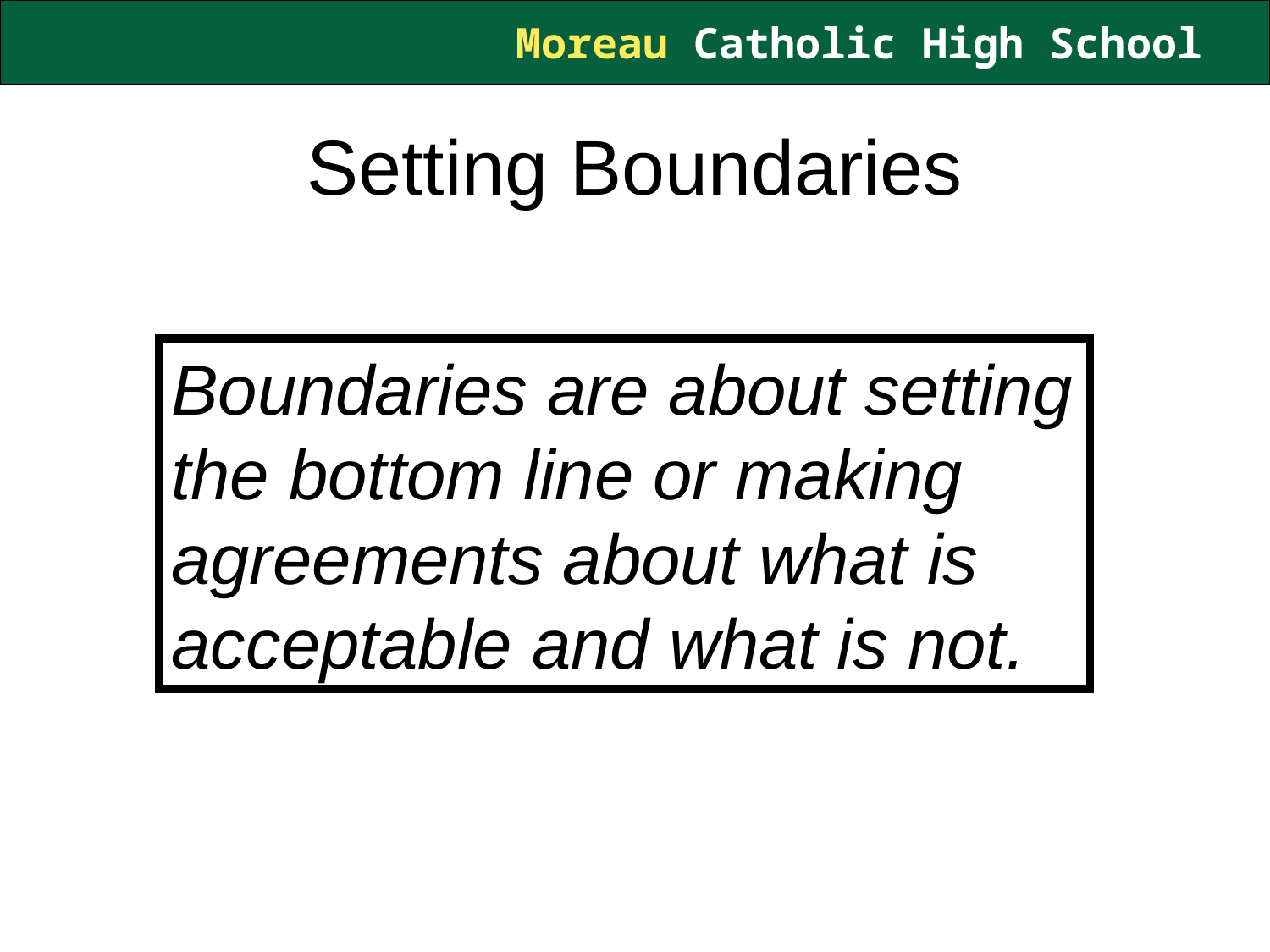

Setting Boundaries
Boundaries are about setting the bottom line or making agreements about what is acceptable and what is not.